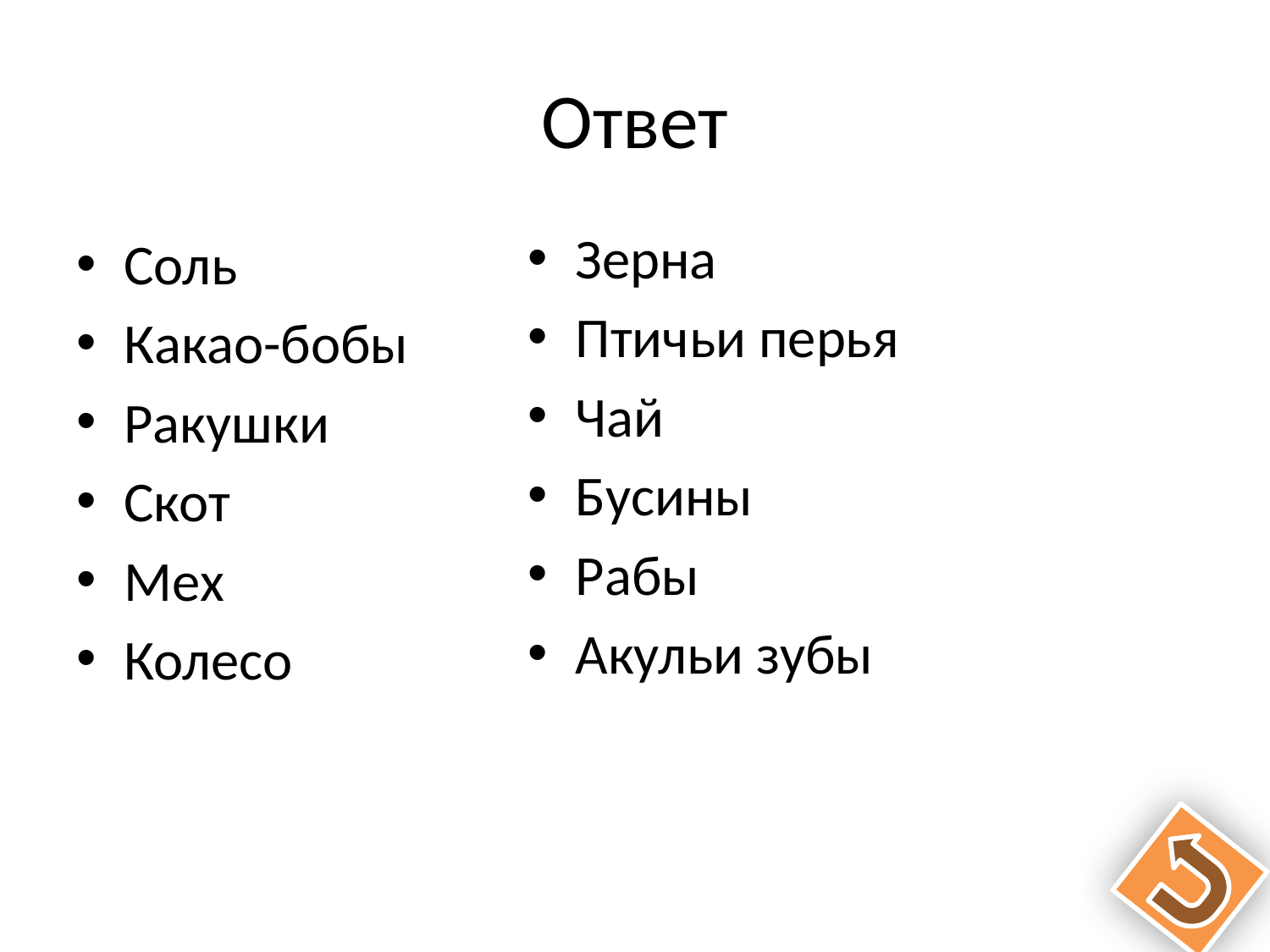

# Ответ
Зерна
Птичьи перья
Чай
Бусины
Рабы
Акульи зубы

Соль
Какао-бобы
Ракушки
Скот
Мех
Колесо